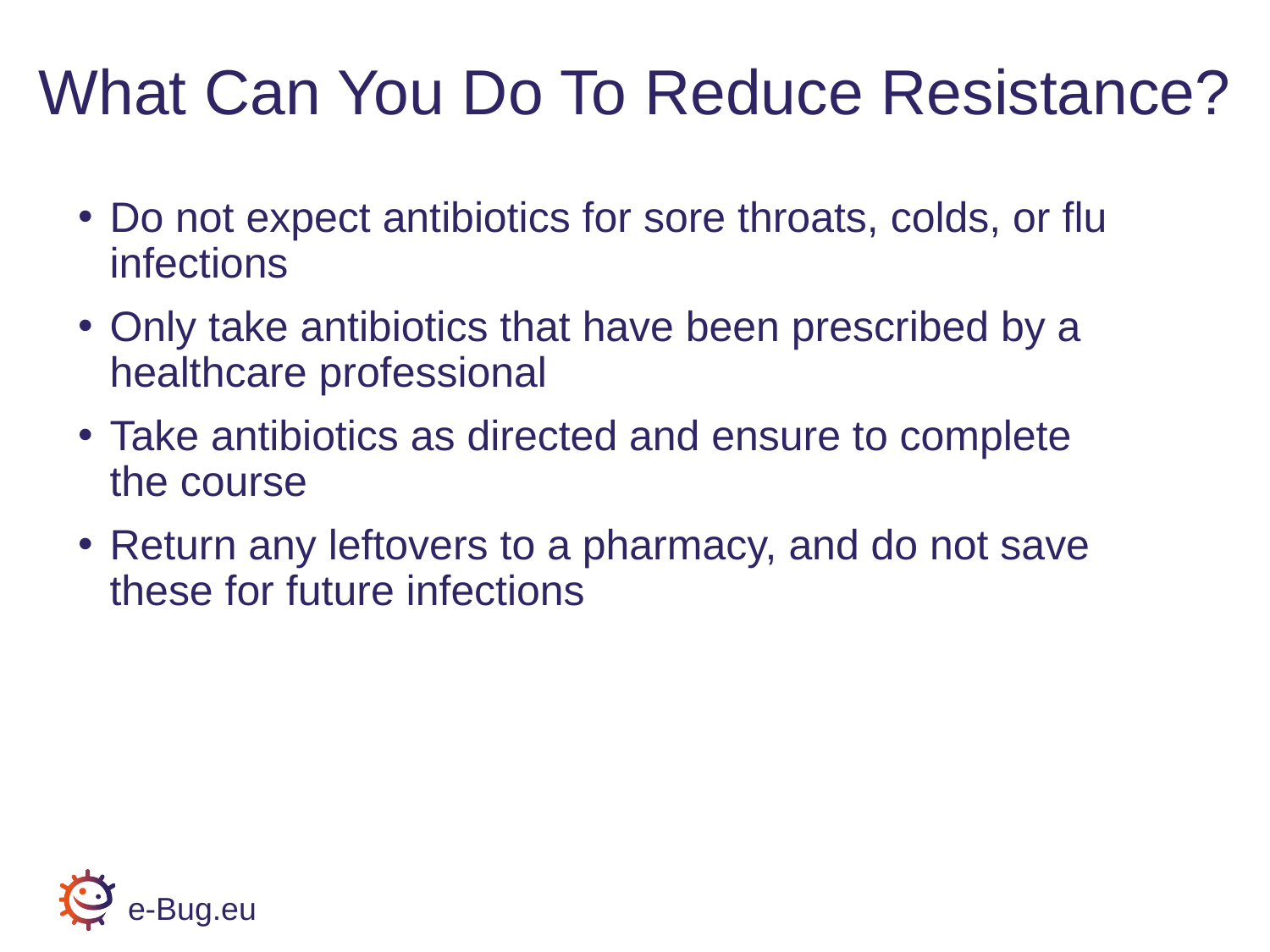

# What Can You Do To Reduce Resistance?
Do not expect antibiotics for sore throats, colds, or flu infections
Only take antibiotics that have been prescribed by a healthcare professional
Take antibiotics as directed and ensure to complete the course
Return any leftovers to a pharmacy, and do not save these for future infections
e-Bug.eu